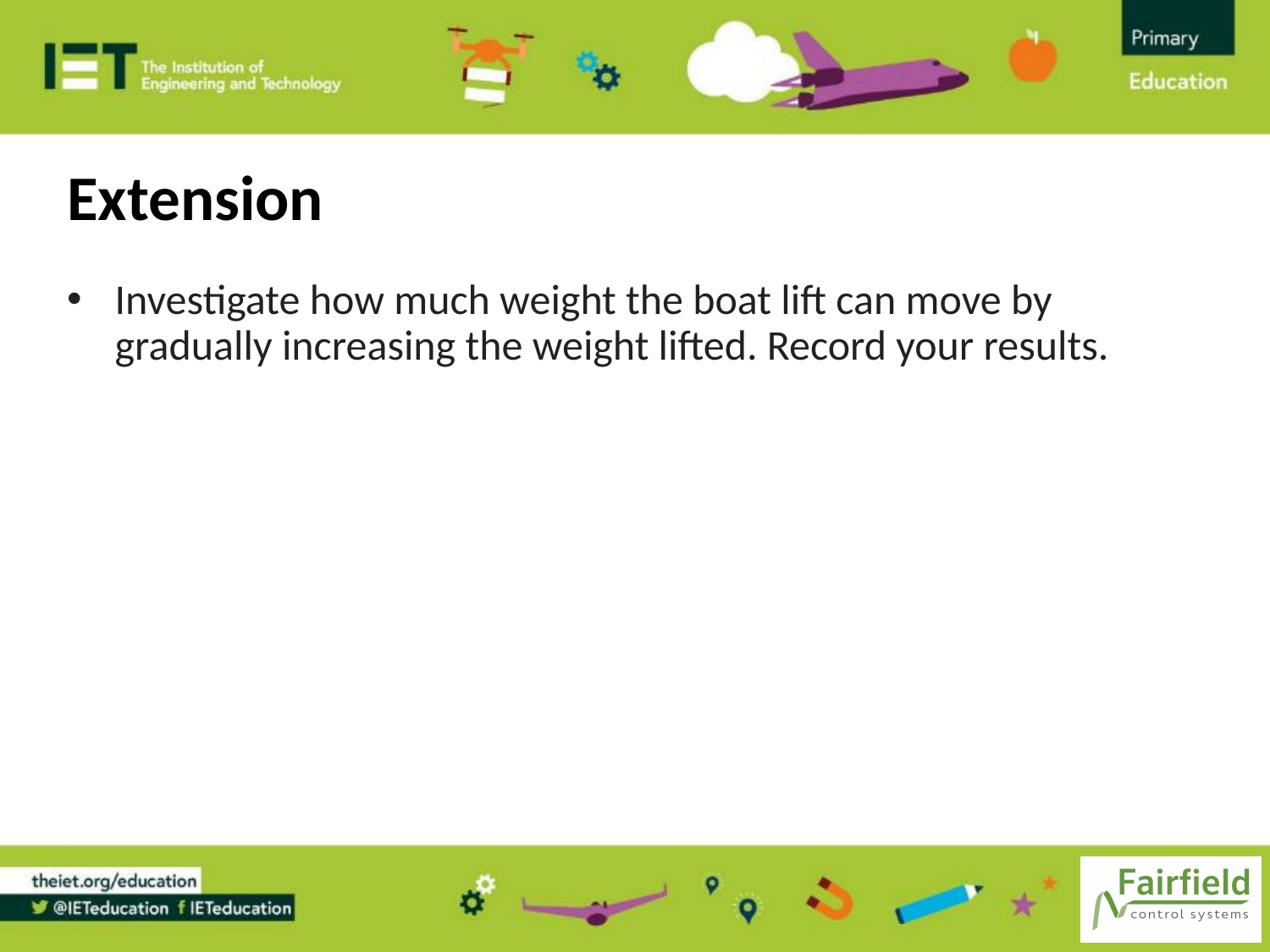

Extension
Investigate how much weight the boat lift can move by gradually increasing the weight lifted. Record your results.